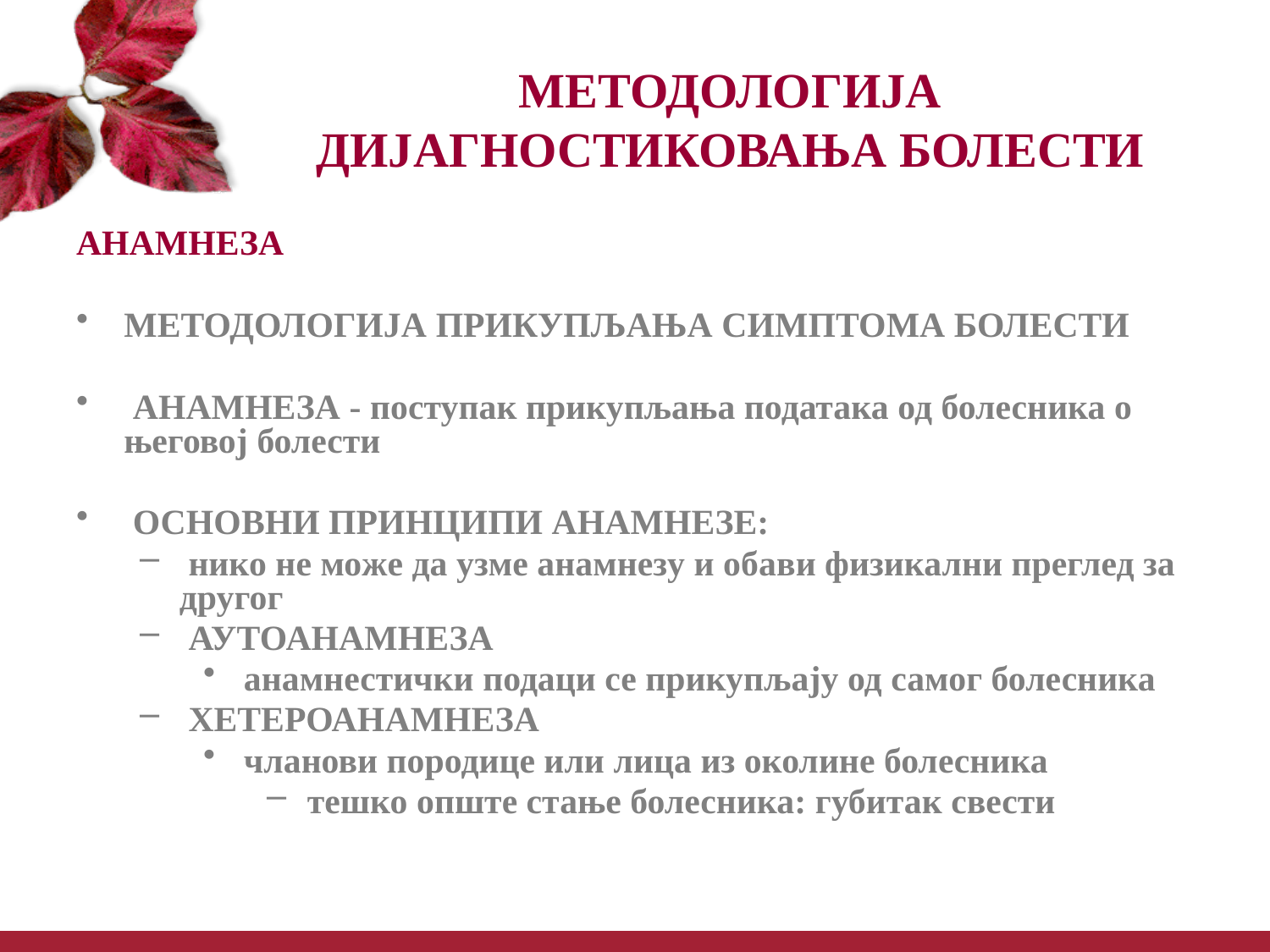

# МЕТОДОЛОГИЈА ДИЈАГНОСТИКОВАЊА БОЛЕСТИ
АНАМНЕЗА

МЕТОДОЛОГИЈА ПРИКУПЉАЊА СИМПТОМА БОЛЕСТИ

 АНАМНЕЗА - поступак прикупљања података од болесника о његовој болести

 ОСНОВНИ ПРИНЦИПИ АНАМНЕЗЕ:
 нико не може да узме анамнезу и обави физикални преглед за другог
 АУТОАНАМНЕЗА
 анамнестички подаци се прикупљају од самог болесника
 ХЕТЕРОАНАМНЕЗА
 чланови породице или лица из околине болесника
 тешко опште стање болесника: губитак свести